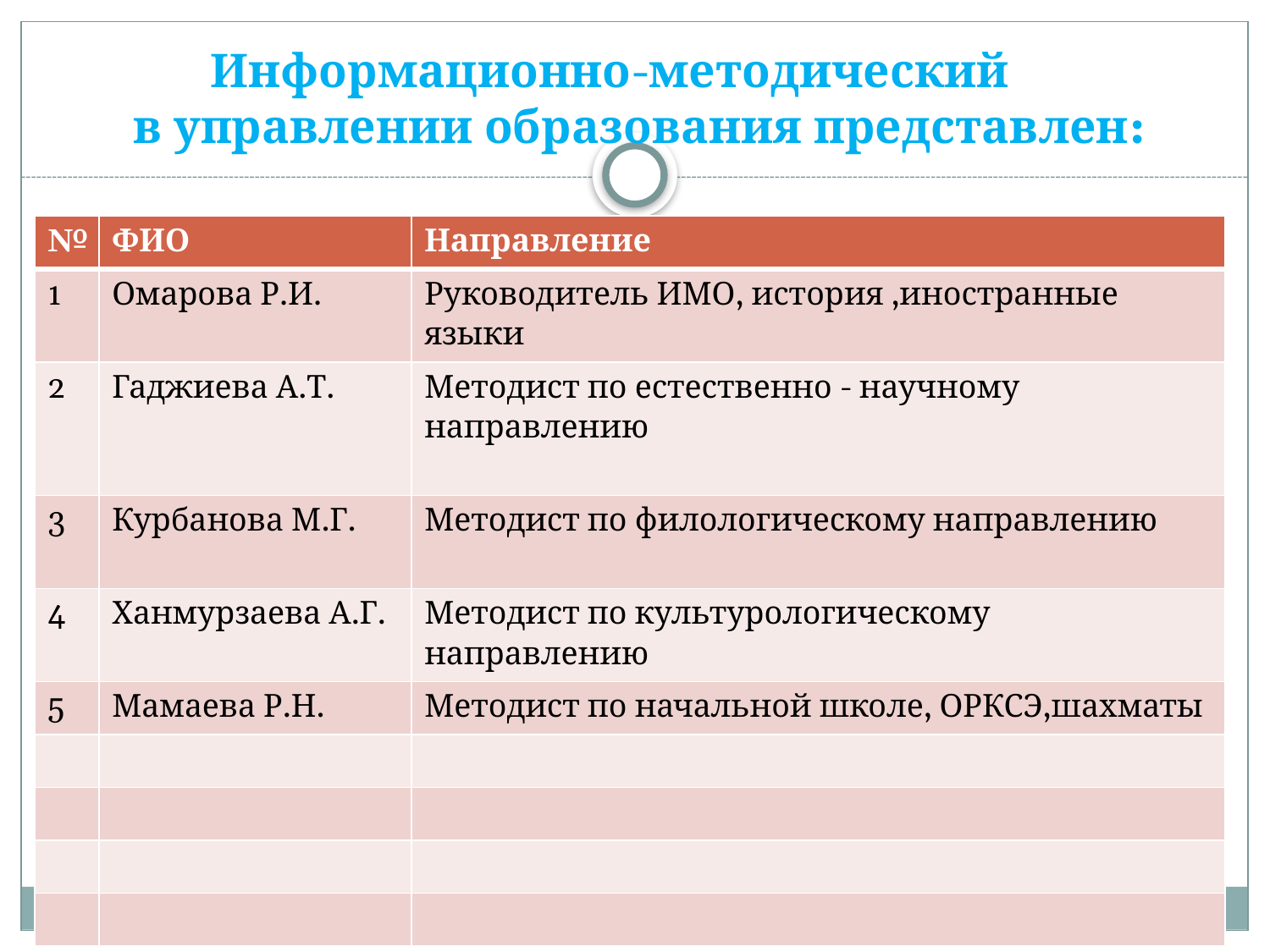

# Информационно-методический в управлении образования представлен:
| № | ФИО | Направление |
| --- | --- | --- |
| 1 | Омарова Р.И. | Руководитель ИМО, история ,иностранные языки |
| 2 | Гаджиева А.Т. | Методист по естественно - научному направлению |
| 3 | Курбанова М.Г. | Методист по филологическому направлению |
| 4 | Ханмурзаева А.Г. | Методист по культурологическому направлению |
| 5 | Мамаева Р.Н. | Методист по начальной школе, ОРКСЭ,шахматы |
|  |  |  |
|  |  |  |
|  |  |  |
|  |  |  |